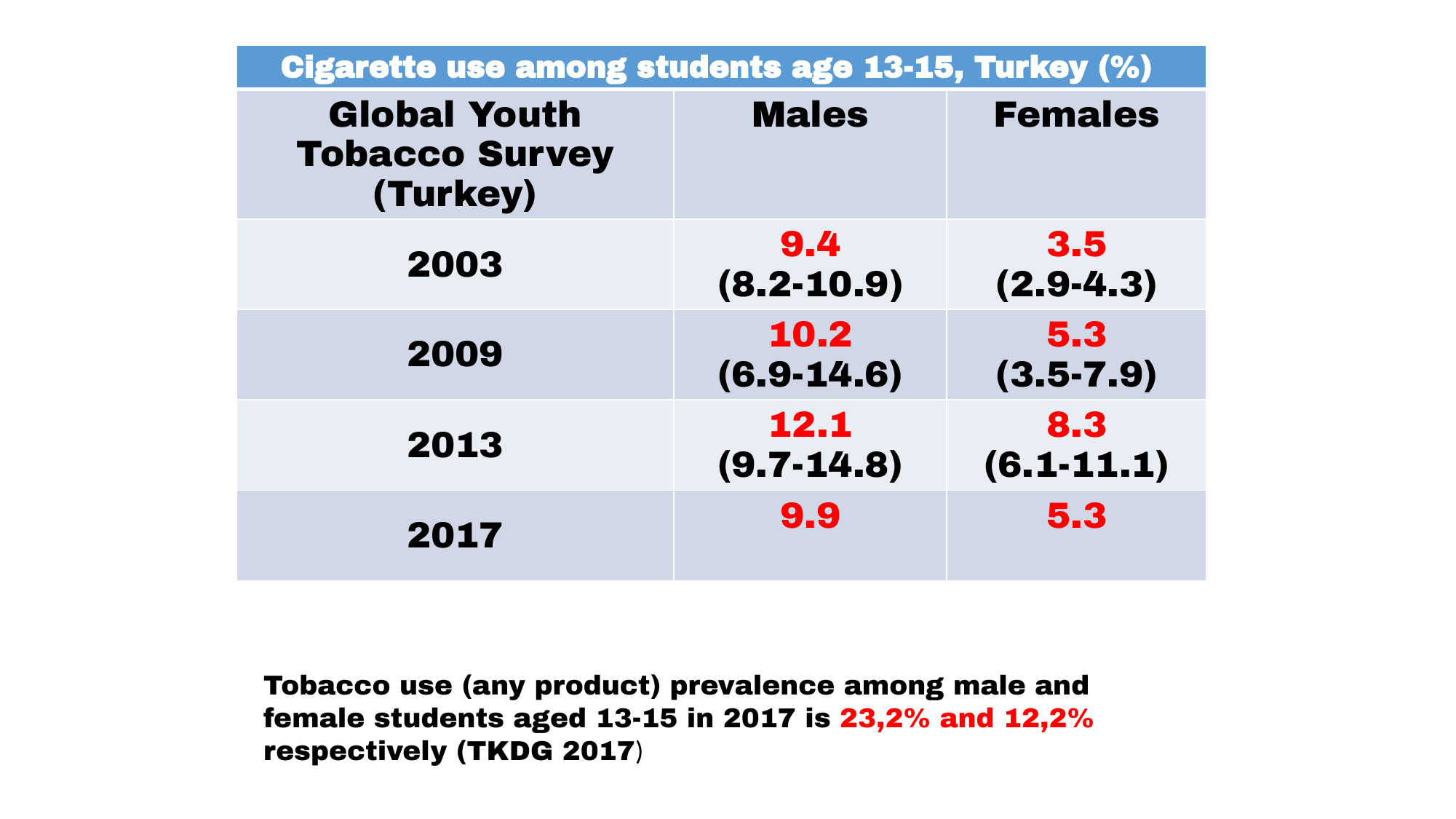

| Cigarette use among students age 13-15, Turkey (%) |  |  |
| --- | --- | --- |
| Global Youth Tobacco Survey (Turkey) | Males | Females |
| 2003 | 9.4 (8.2-10.9) | 3.5 (2.9-4.3) |
| 2009 | 10.2 (6.9-14.6) | 5.3 (3.5-7.9) |
| 2013 | 12.1 (9.7-14.8) | 8.3 (6.1-11.1) |
| 2017 | 9.9 | 5.3 |
Tobacco use (any product) prevalence among male and female students aged 13-15 in 2017 is 23,2% and 12,2% respectively (TKDG 2017)